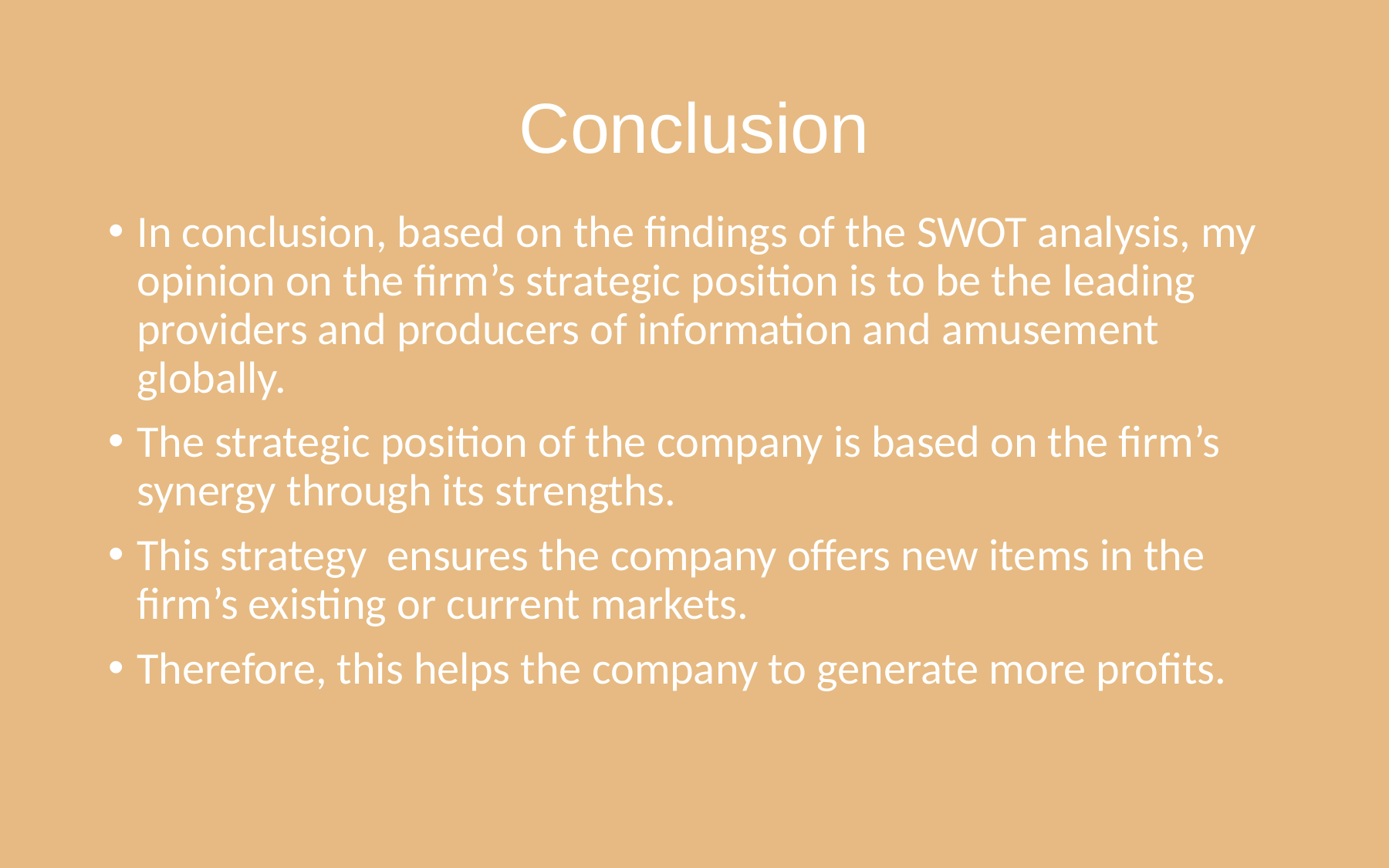

# Conclusion
In conclusion, based on the findings of the SWOT analysis, my opinion on the firm’s strategic position is to be the leading providers and producers of information and amusement globally.
The strategic position of the company is based on the firm’s synergy through its strengths.
This strategy  ensures the company offers new items in the firm’s existing or current markets.
Therefore, this helps the company to generate more profits.